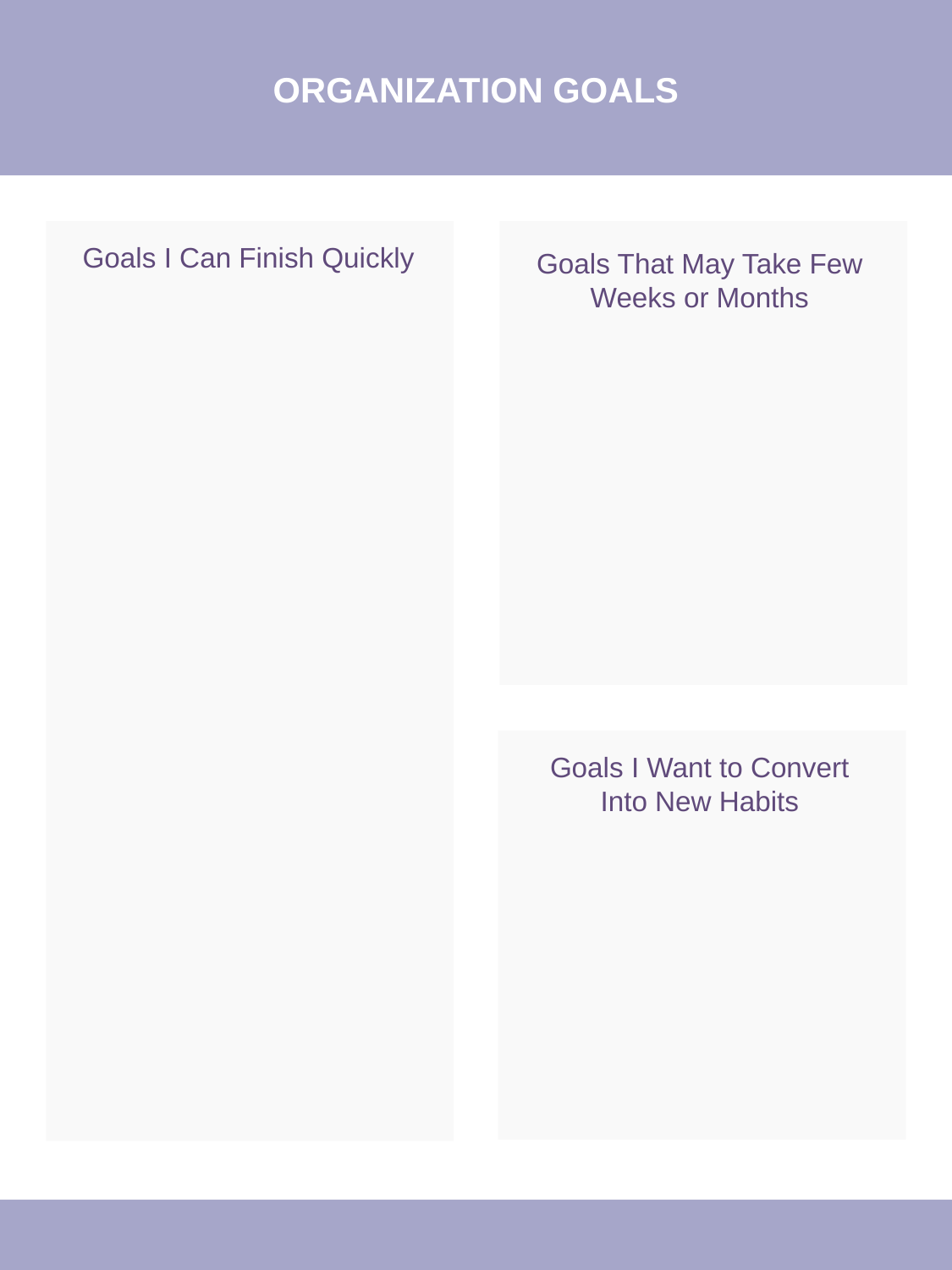

ORGANIZATION GOALS

Goals I Can Finish Quickly
Goals That May Take Few Weeks or Months

Goals I Want to Convert Into New Habits